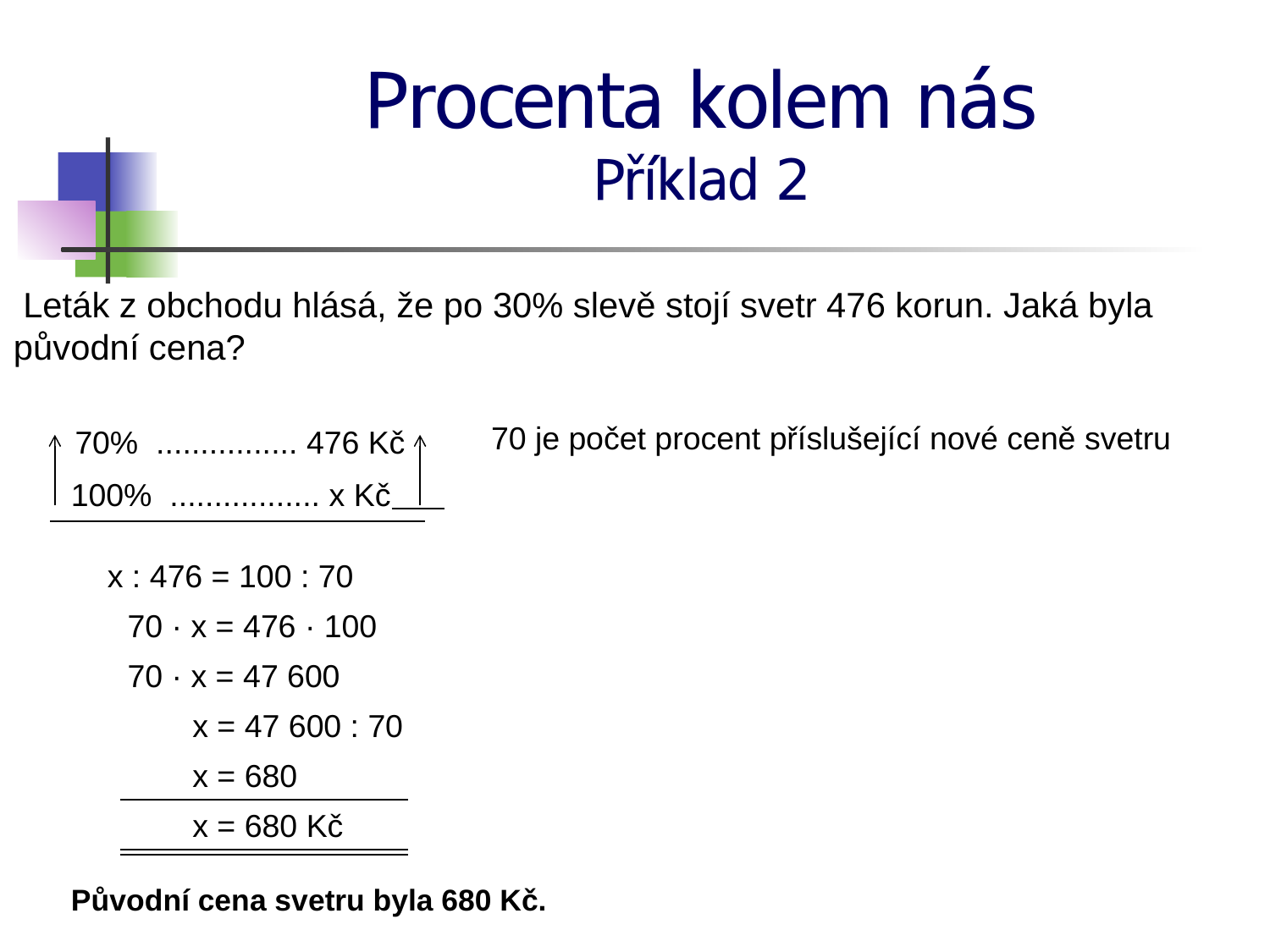

# Procenta kolem nás Příklad 2
 Leták z obchodu hlásá, že po 30% slevě stojí svetr 476 korun. Jaká byla původní cena?
70 je počet procent příslušející nové ceně svetru
70%  ................ 476 Kč
100%  ................. x Kč
x : 476 = 100 : 70
70 · x = 476 · 100
70 · x = 47 600
x = 47 600 : 70
x = 680
x = 680 Kč
Původní cena svetru byla 680 Kč.